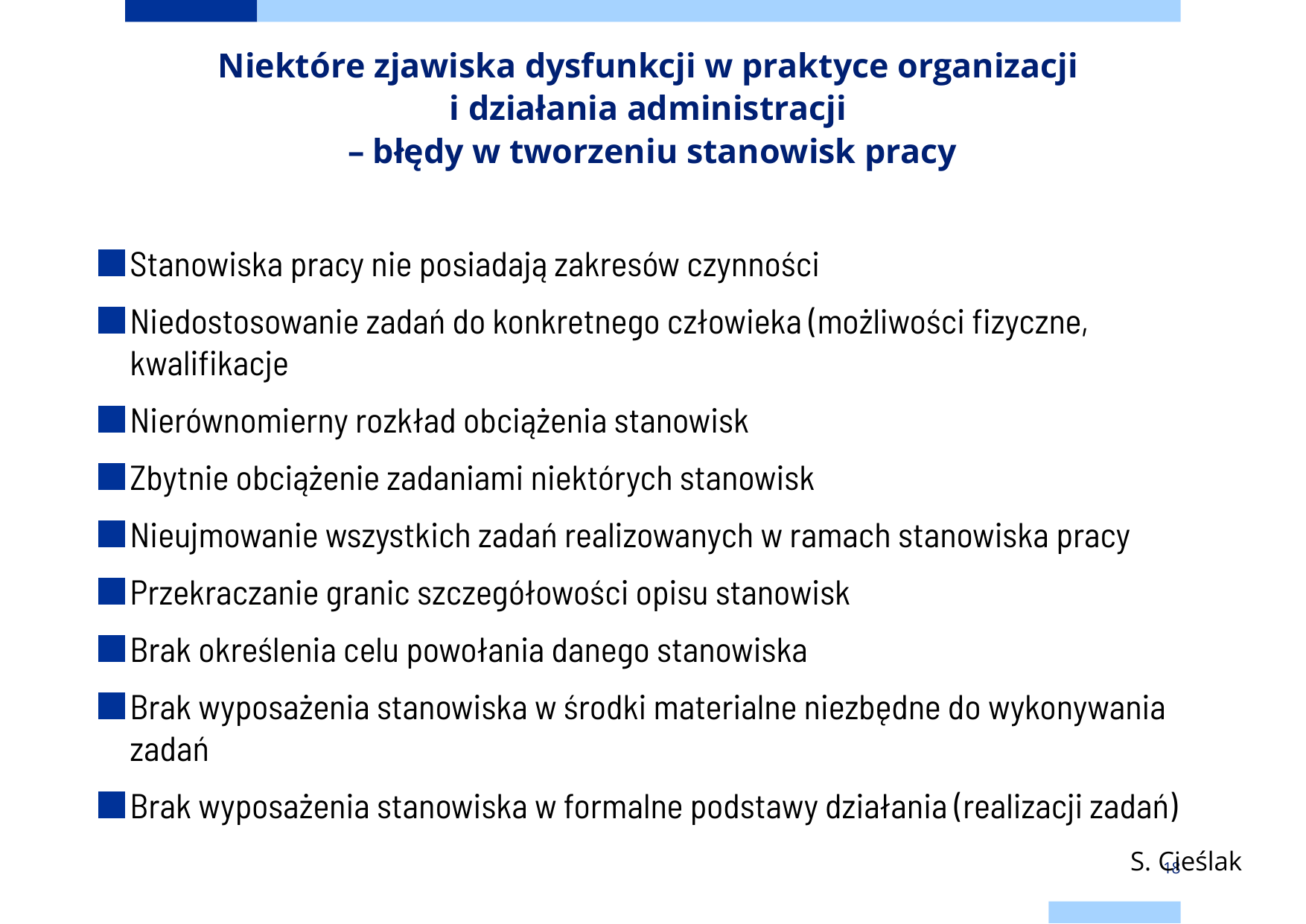

# Niektóre zjawiska dysfunkcji w praktyce organizacji i działania administracji – błędy w tworzeniu stanowisk pracy
Stanowiska pracy nie posiadają zakresów czynności
Niedostosowanie zadań do konkretnego człowieka (możliwości fizyczne, kwalifikacje
Nierównomierny rozkład obciążenia stanowisk
Zbytnie obciążenie zadaniami niektórych stanowisk
Nieujmowanie wszystkich zadań realizowanych w ramach stanowiska pracy
Przekraczanie granic szczegółowości opisu stanowisk
Brak określenia celu powołania danego stanowiska
Brak wyposażenia stanowiska w środki materialne niezbędne do wykonywania zadań
Brak wyposażenia stanowiska w formalne podstawy działania (realizacji zadań)
S. Cieślak
18